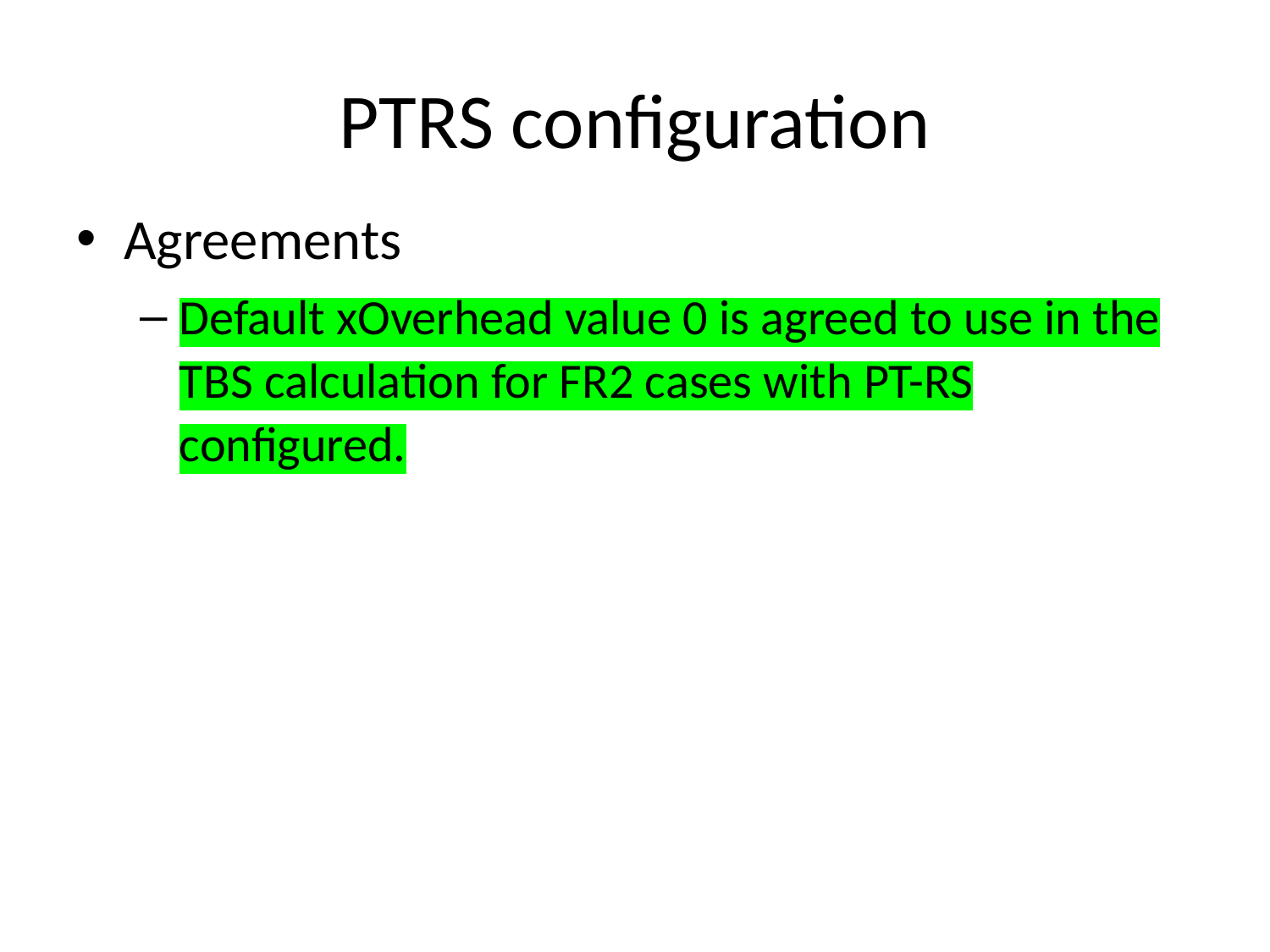

# PTRS configuration
Agreements
Default xOverhead value 0 is agreed to use in the TBS calculation for FR2 cases with PT-RS configured.